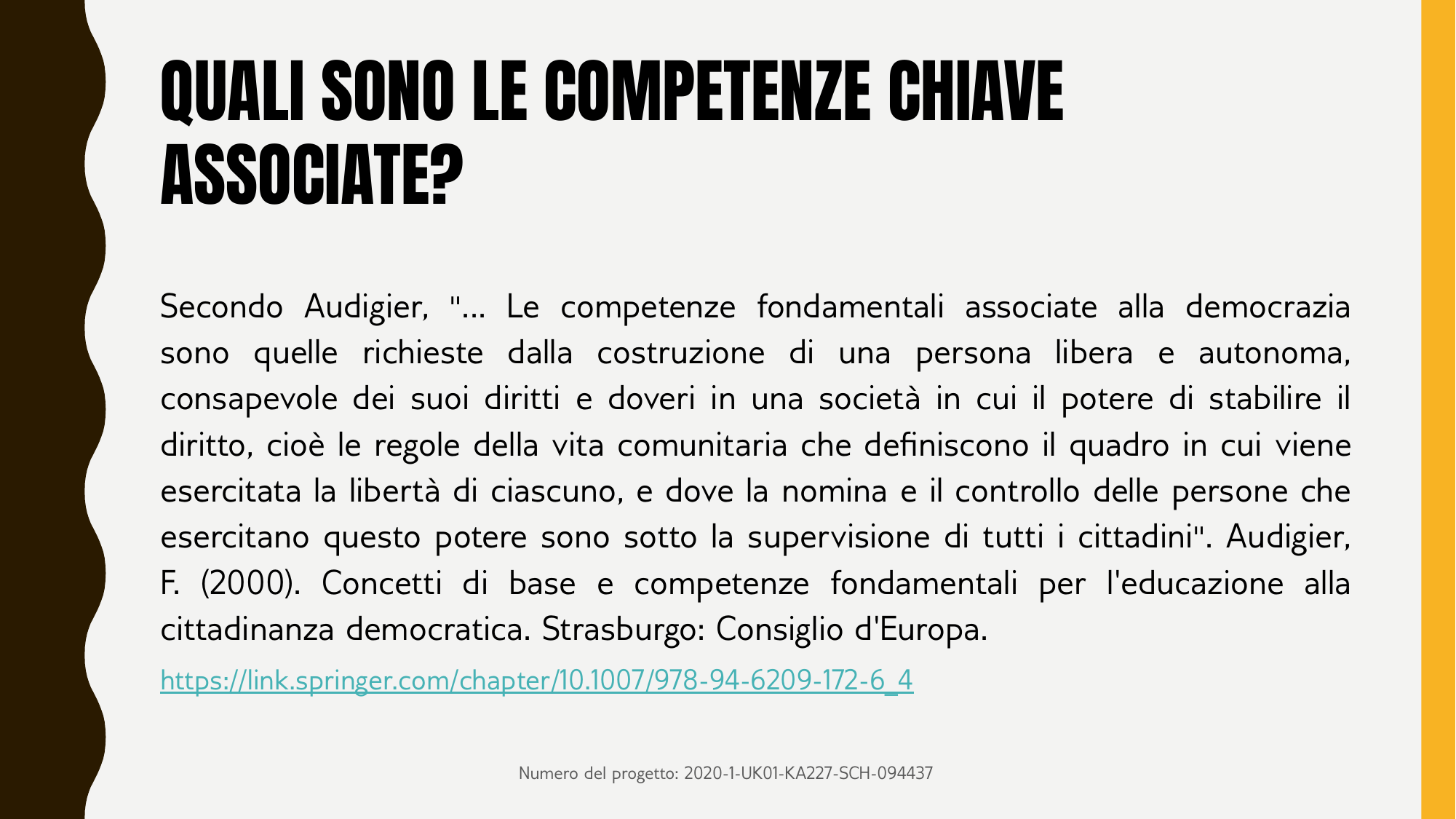

# QUALI SONO LE COMPETENZE CHIAVE ASSOCIATE?

Secondo Audigier, "... Le competenze fondamentali associate alla democrazia sono quelle richieste dalla costruzione di una persona libera e autonoma, consapevole dei suoi diritti e doveri in una società in cui il potere di stabilire il diritto, cioè le regole della vita comunitaria che definiscono il quadro in cui viene esercitata la libertà di ciascuno, e dove la nomina e il controllo delle persone che esercitano questo potere sono sotto la supervisione di tutti i cittadini". Audigier, F. (2000). Concetti di base e competenze fondamentali per l'educazione alla cittadinanza democratica. Strasburgo: Consiglio d'Europa.
https://link.springer.com/chapter/10.1007/978-94-6209-172-6_4

Numero del progetto: 2020-1-UK01-KA227-SCH-094437